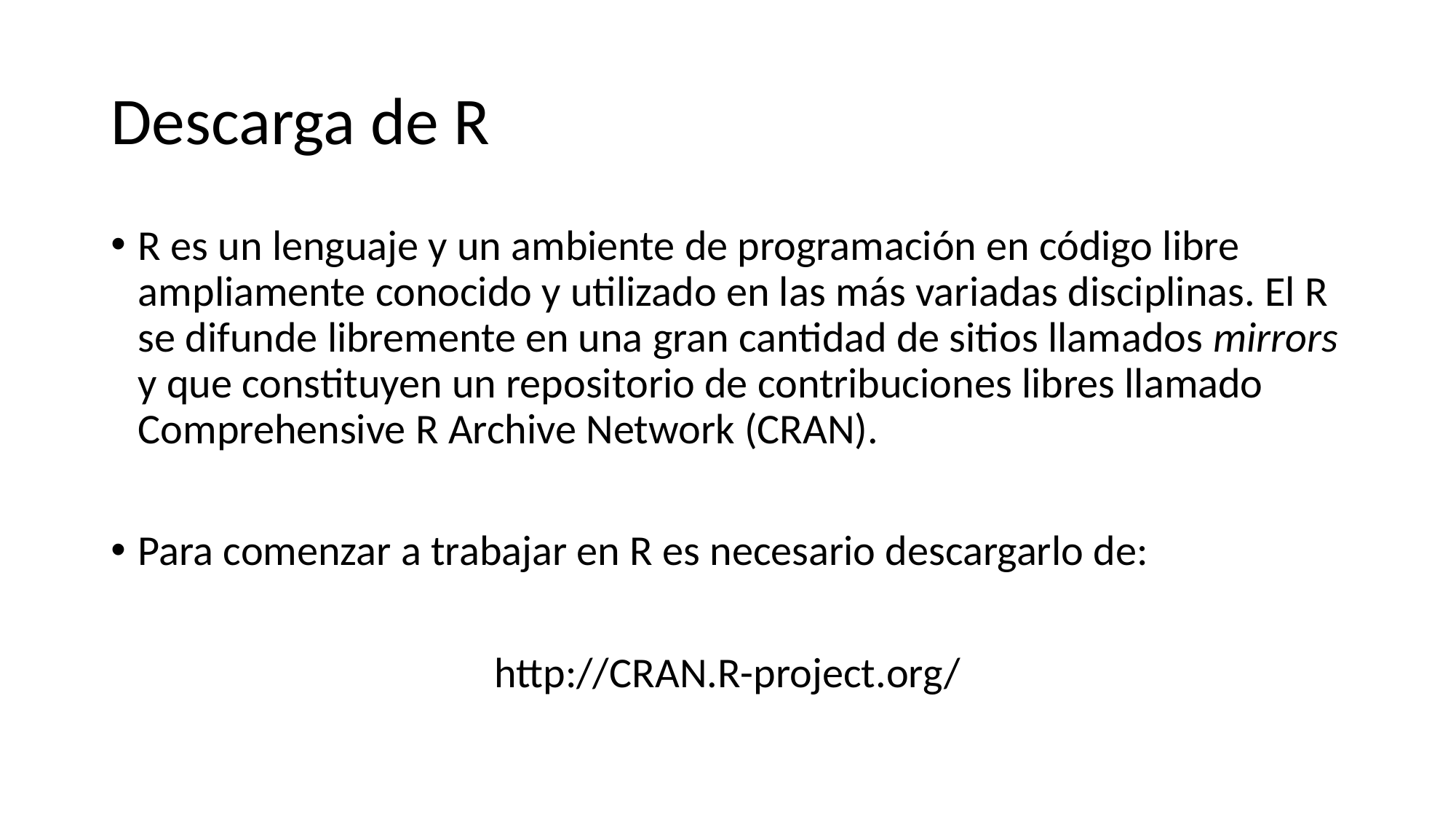

# Descarga de R
R es un lenguaje y un ambiente de programación en código libre ampliamente conocido y utilizado en las más variadas disciplinas. El R se difunde libremente en una gran cantidad de sitios llamados mirrors y que constituyen un repositorio de contribuciones libres llamado Comprehensive R Archive Network (CRAN).

Para comenzar a trabajar en R es necesario descargarlo de:

http://CRAN.R-project.org/